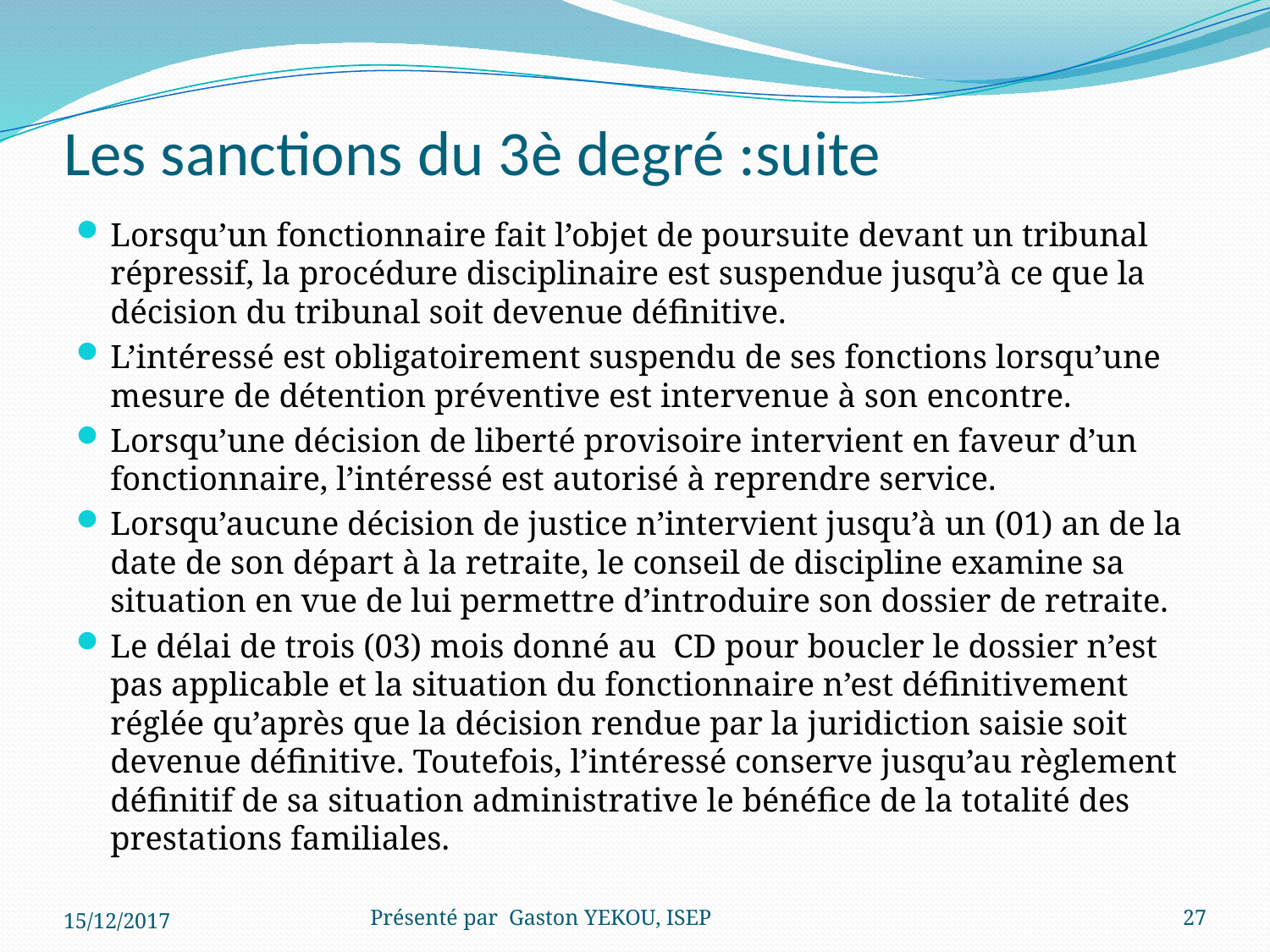

# Les sanctions du 3è degré :suite
Lorsqu’un fonctionnaire fait l’objet de poursuite devant un tribunal répressif, la procédure disciplinaire est suspendue jusqu’à ce que la décision du tribunal soit devenue définitive.
L’intéressé est obligatoirement suspendu de ses fonctions lorsqu’une mesure de détention préventive est intervenue à son encontre.
Lorsqu’une décision de liberté provisoire intervient en faveur d’un fonctionnaire, l’intéressé est autorisé à reprendre service.
Lorsqu’aucune décision de justice n’intervient jusqu’à un (01) an de la date de son départ à la retraite, le conseil de discipline examine sa situation en vue de lui permettre d’introduire son dossier de retraite.
Le délai de trois (03) mois donné au  CD pour boucler le dossier n’est pas applicable et la situation du fonctionnaire n’est définitivement réglée qu’après que la décision rendue par la juridiction saisie soit devenue définitive. Toutefois, l’intéressé conserve jusqu’au règlement définitif de sa situation administrative le bénéfice de la totalité des prestations familiales.

15/12/2017
Présenté par  Gaston YEKOU, ISEP
27